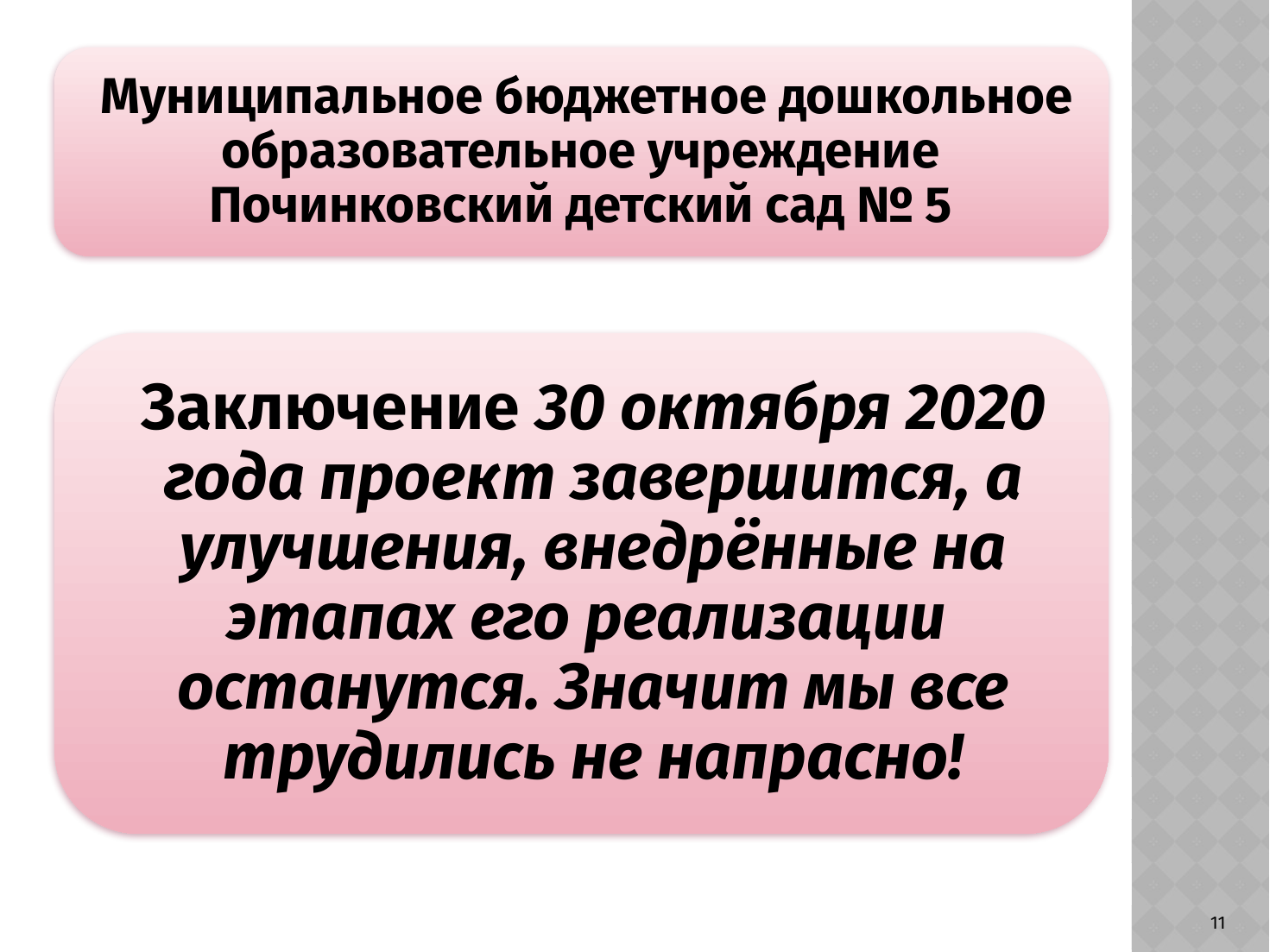

Муниципальное бюджетное дошкольное образовательное учреждение 
Починковский детский сад № 5
Заключение 30 октября 2020 года проект завершится, а улучшения, внедрённые на этапах его реализации  останутся. Значит мы все трудились не напрасно!